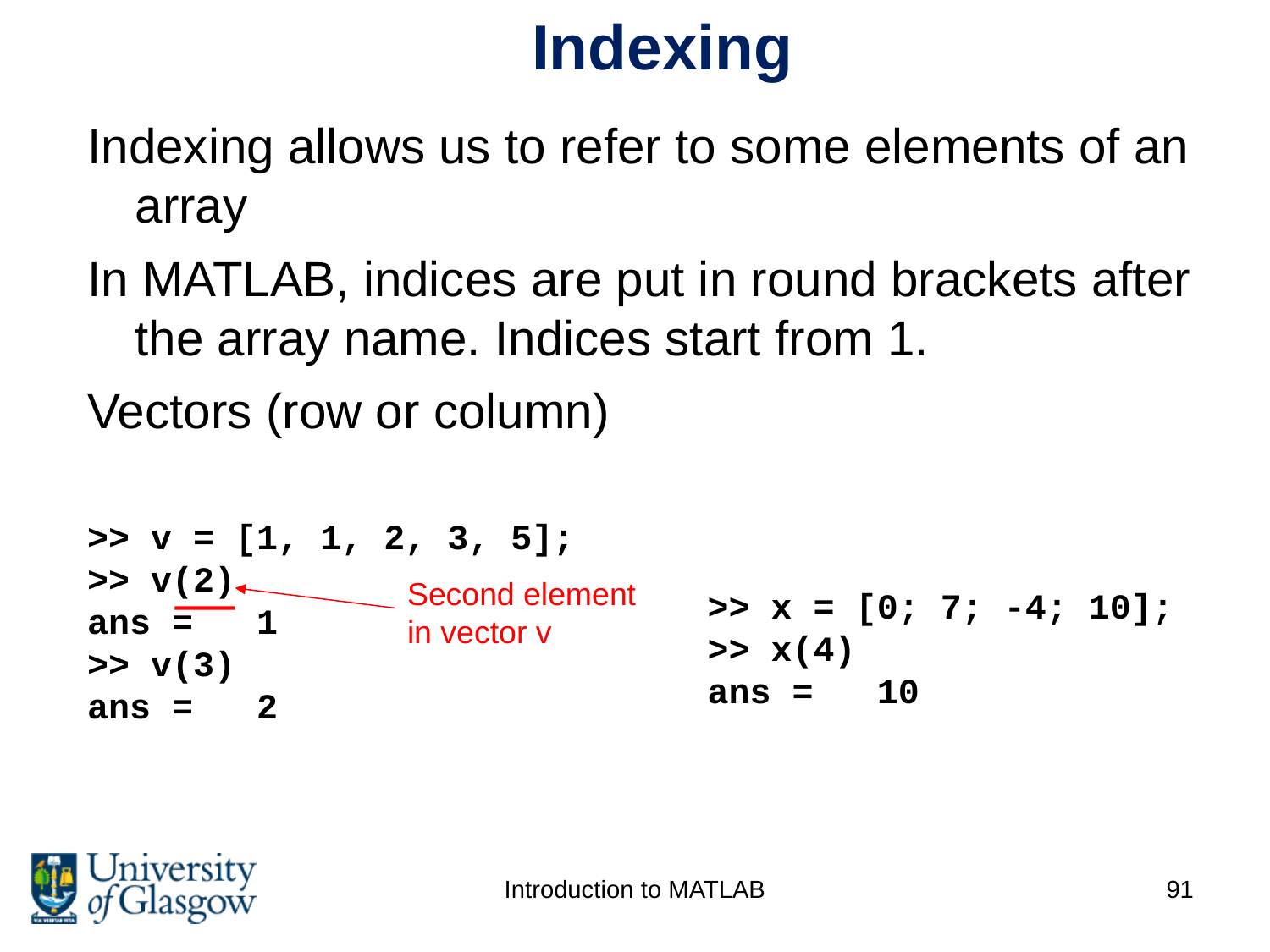

# Indexing
Indexing allows us to refer to some elements of an array
In MATLAB, indices are put in round brackets after the array name. Indices start from 1.
Vectors (row or column)
>> v = [1, 1, 2, 3, 5];
>> v(2)
ans =   1
>> v(3)
ans =   2
Second element in vector v
>> x = [0; 7; -4; 10];
>> x(4)
ans =   10

Introduction to MATLAB
91